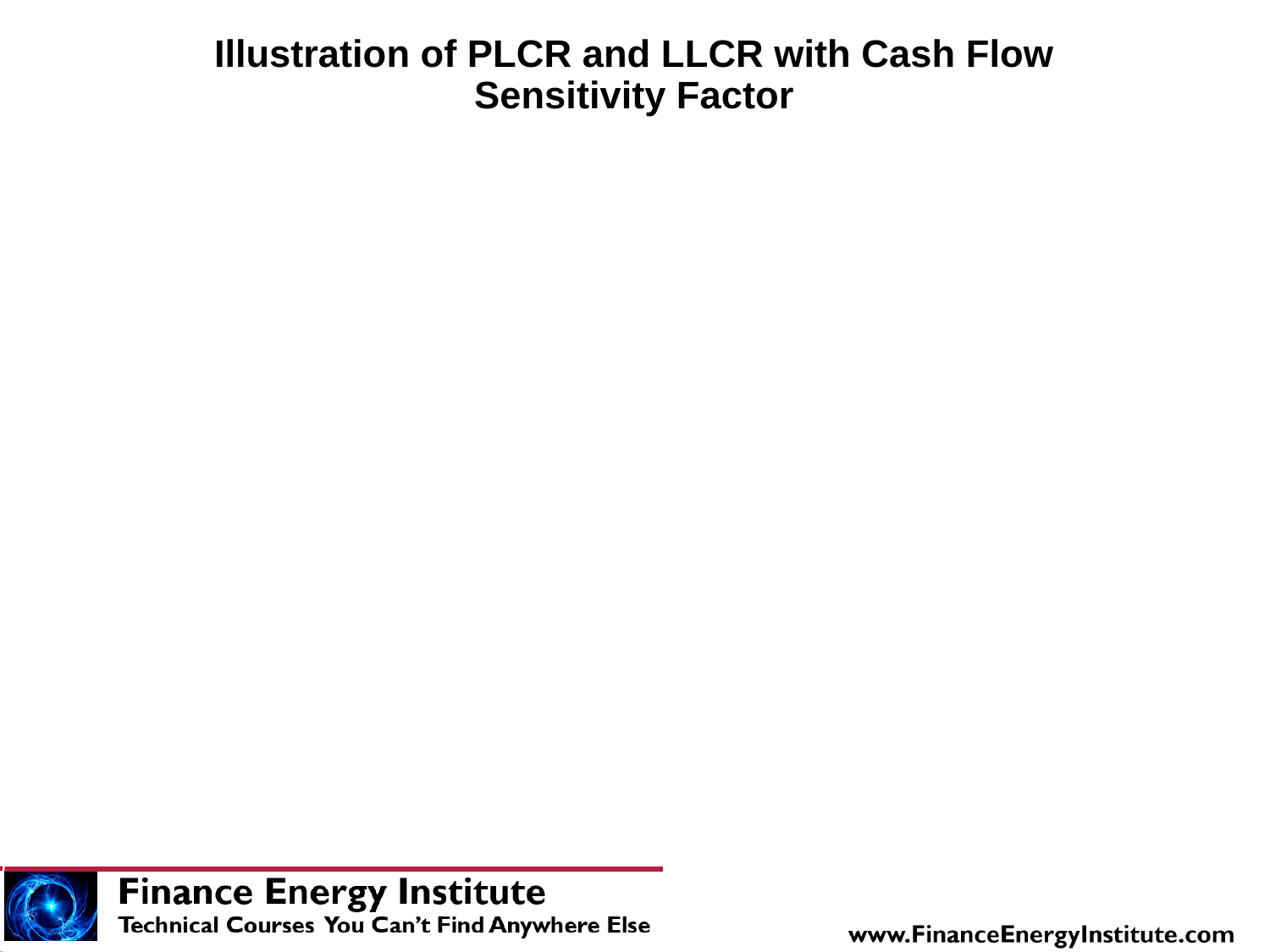

# Illustration of PLCR and LLCR with Cash Flow Sensitivity Factor